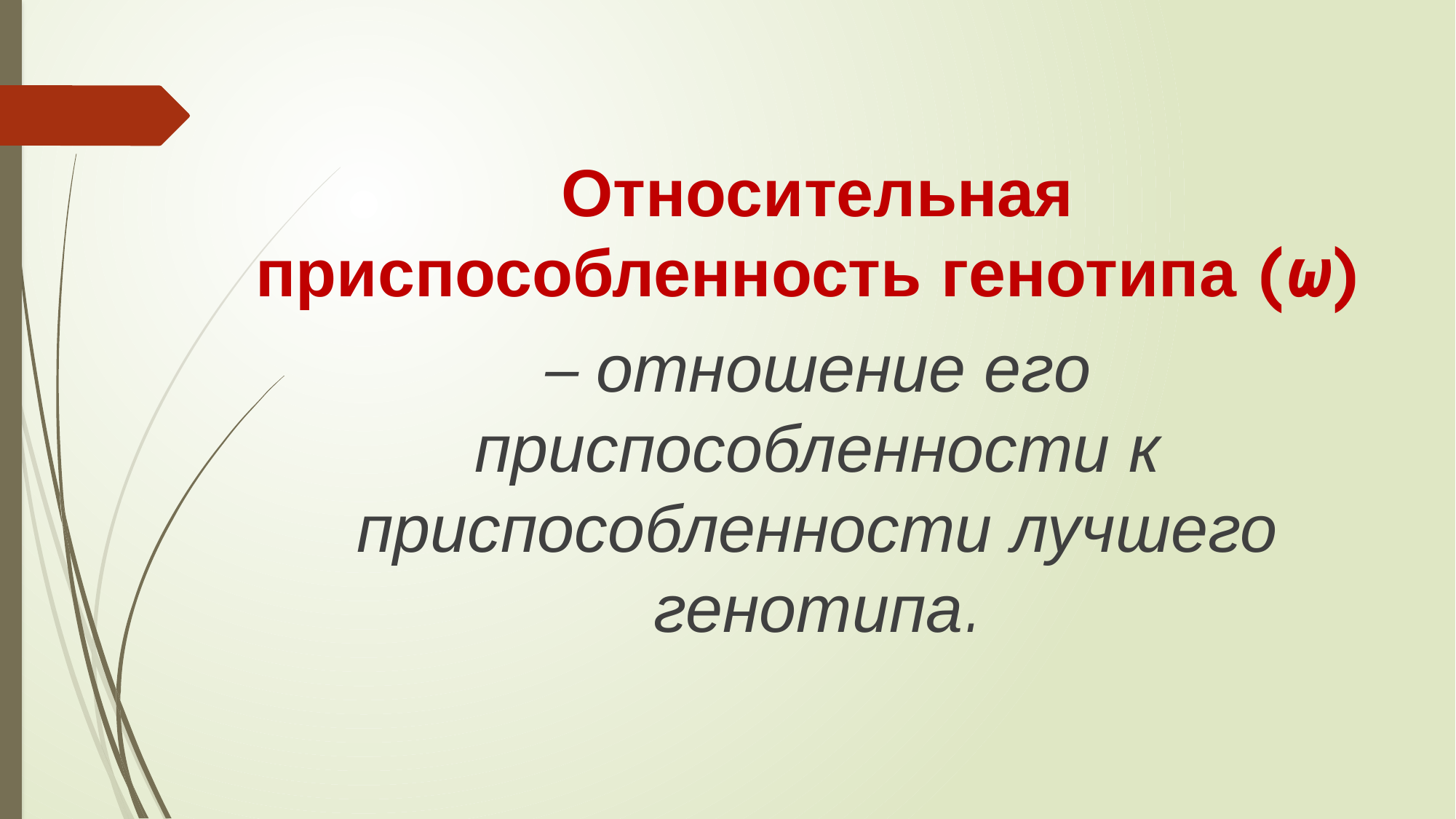

Относительная приспособленность генотипа (ω)
– отношение его приспособленности к приспособленности лучшего генотипа.